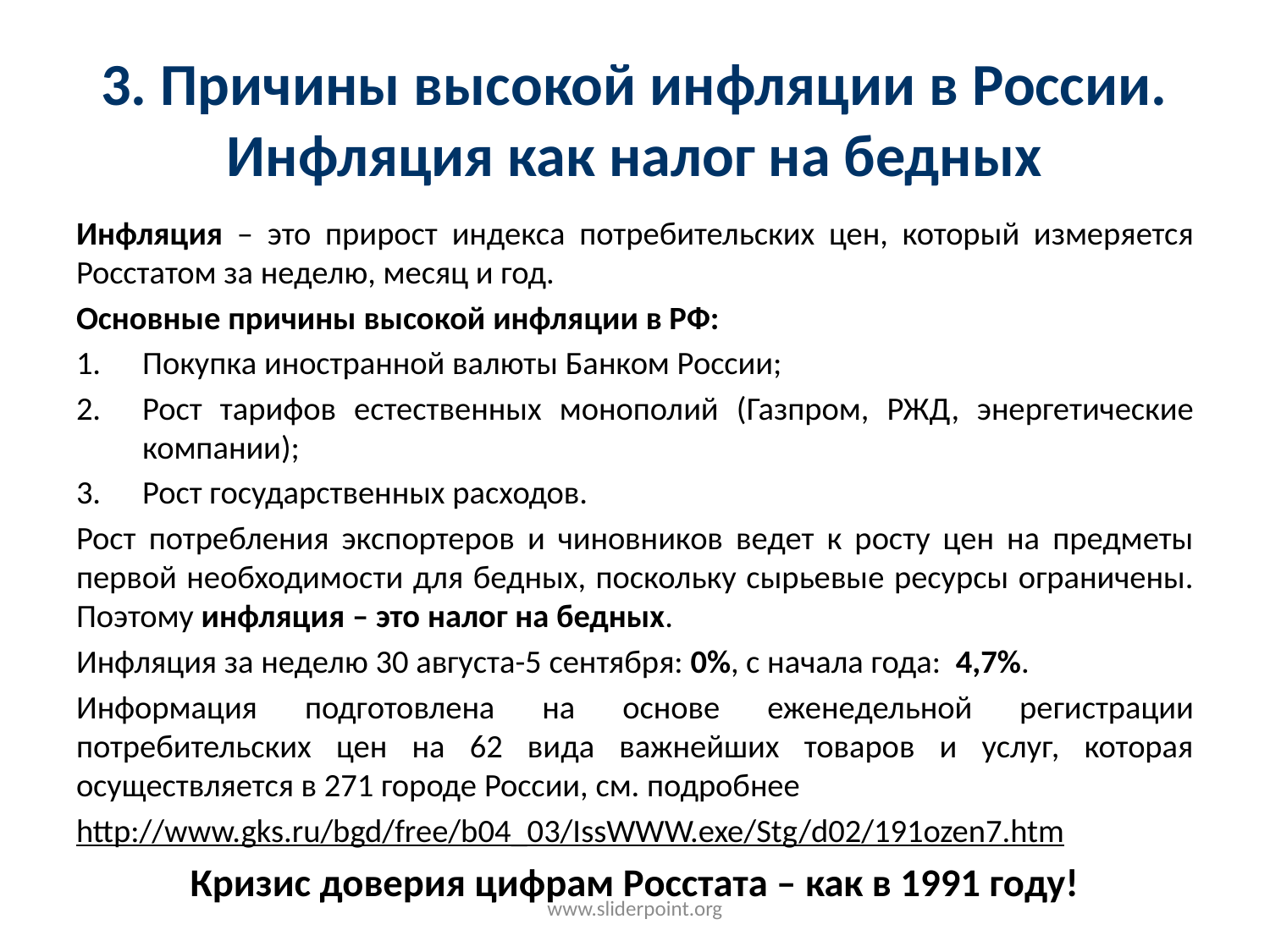

# 3. Причины высокой инфляции в России. Инфляция как налог на бедных
Инфляция – это прирост индекса потребительских цен, который измеряется Росстатом за неделю, месяц и год.
Основные причины высокой инфляции в РФ:
Покупка иностранной валюты Банком России;
Рост тарифов естественных монополий (Газпром, РЖД, энергетические компании);
Рост государственных расходов.
Рост потребления экспортеров и чиновников ведет к росту цен на предметы первой необходимости для бедных, поскольку сырьевые ресурсы ограничены. Поэтому инфляция – это налог на бедных.
Инфляция за неделю 30 августа-5 сентября: 0%, с начала года:  4,7%.
Информация подготовлена на основе еженедельной регистрации потребительских цен на 62 вида важнейших товаров и услуг, которая осуществляется в 271 городе России, см. подробнее
http://www.gks.ru/bgd/free/b04_03/IssWWW.exe/Stg/d02/191ozen7.htm
Кризис доверия цифрам Росстата – как в 1991 году!

www.sliderpoint.org